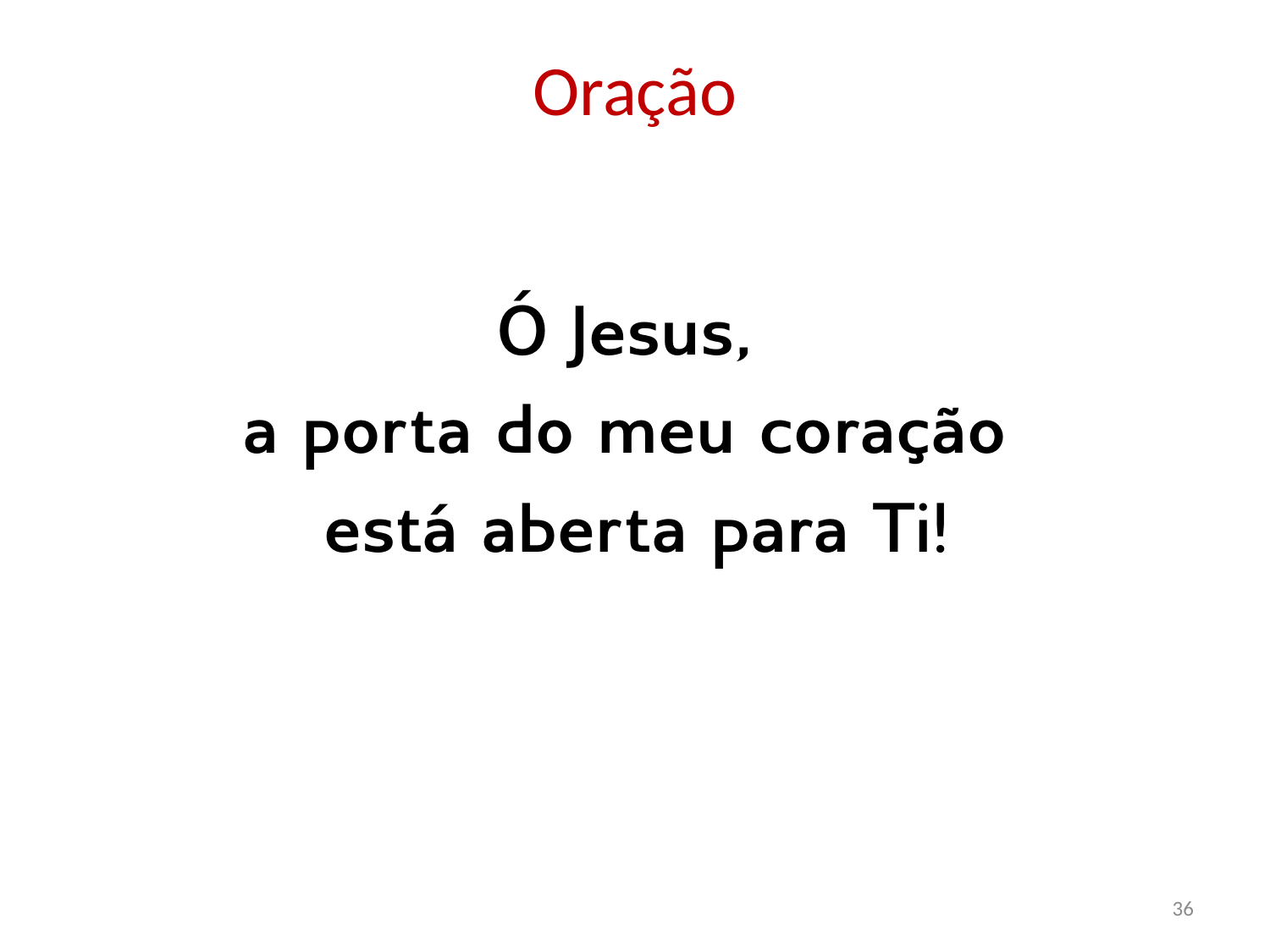

# Oração

Ó Jesus,
a porta do meu coração
está aberta para Ti!

36